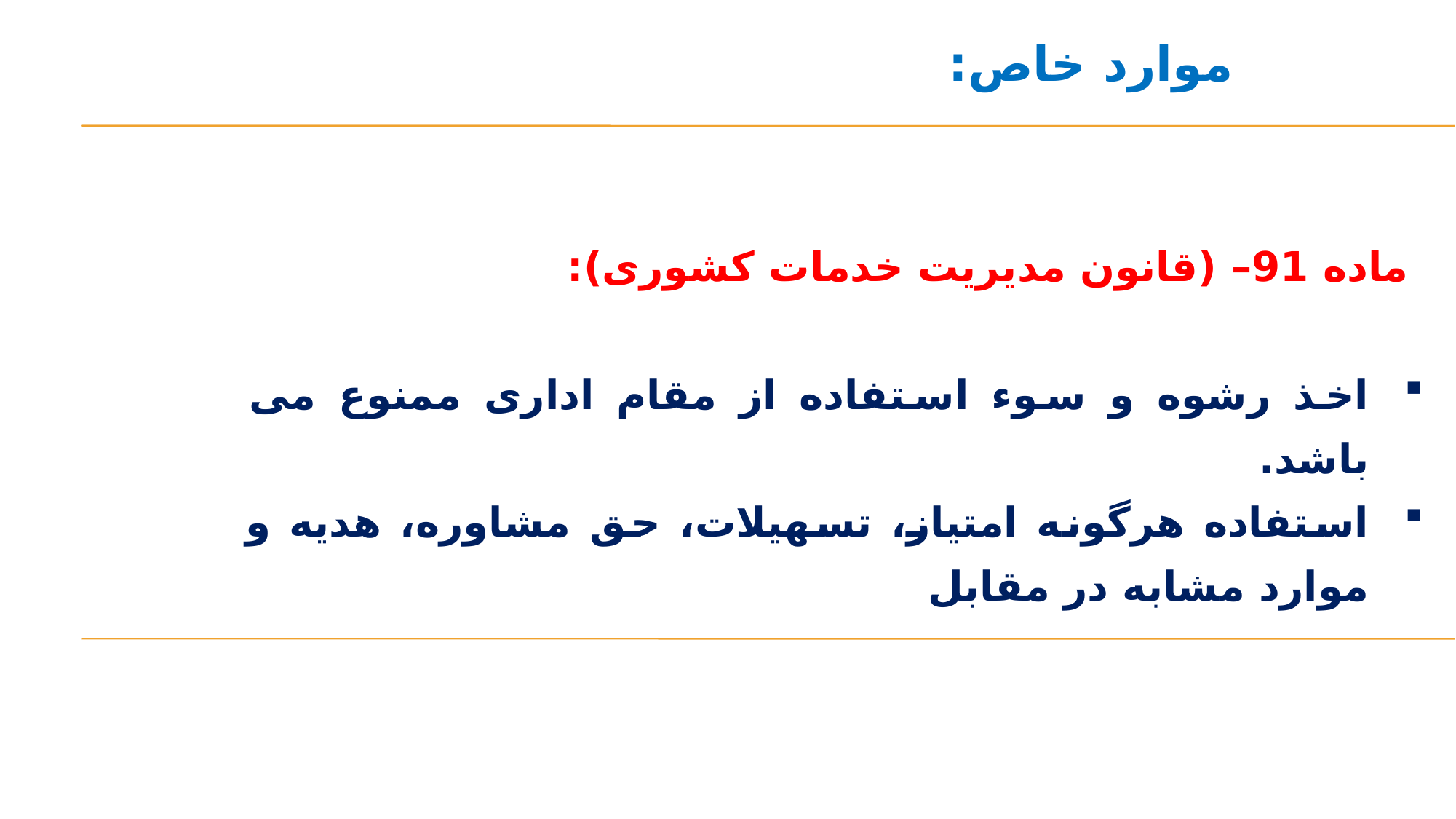

موارد خاص:
‌ ماده 91– (قانون مدیریت خدمات کشوری):

اخذ رشوه و سوء استفاده از مقام اداری ممنوع می باشد.
استفاده هرگونه امتیاز، تسهیلات، حق مشاوره، هدیه و موارد مشابه در مقابل